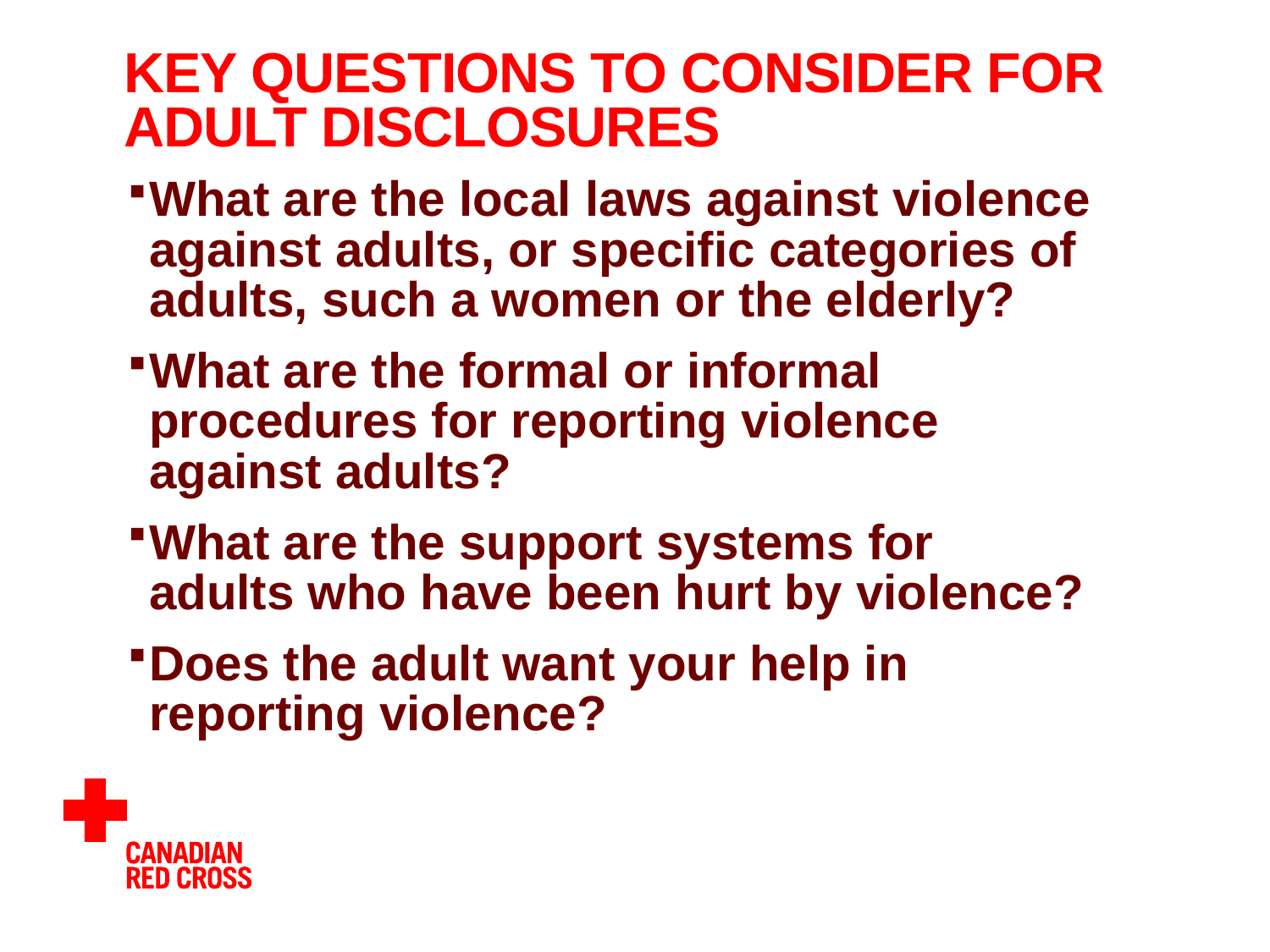

# Key Questions to Consider for Adult Disclosures
What are the local laws against violence against adults, or specific categories of adults, such a women or the elderly?
What are the formal or informal procedures for reporting violence against adults?
What are the support systems for adults who have been hurt by violence?
Does the adult want your help in reporting violence?